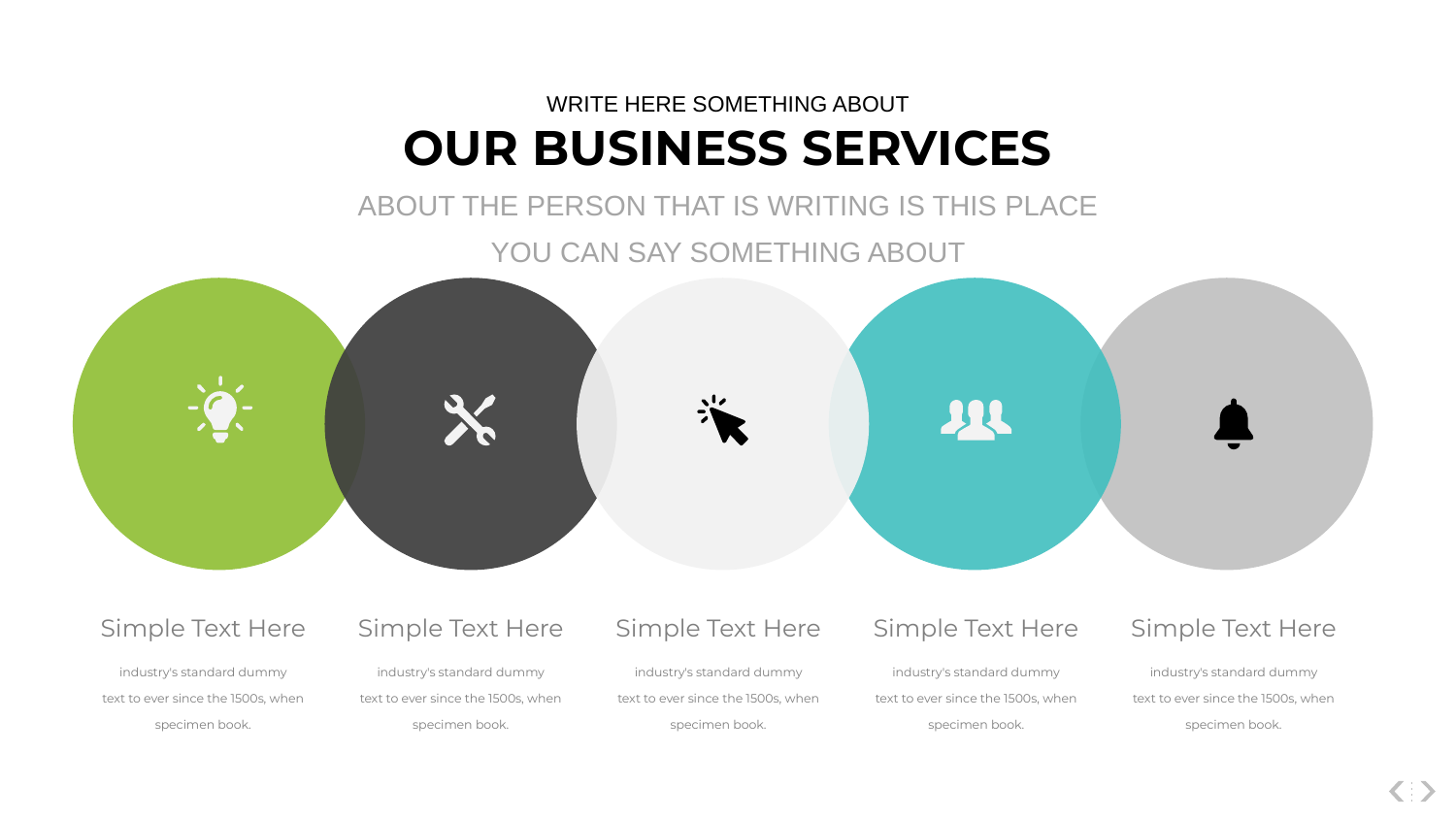

WRITE HERE SOMETHING ABOUT
OUR BUSINESS SERVICES
ABOUT THE PERSON THAT IS WRITING IS THIS PLACE
YOU CAN SAY SOMETHING ABOUT

Simple Text Here
Simple Text Here
Simple Text Here
Simple Text Here
Simple Text Here
industry's standard dummy
text to ever since the 1500s, when
specimen book.
industry's standard dummy
text to ever since the 1500s, when
specimen book.
industry's standard dummy
text to ever since the 1500s, when
specimen book.
industry's standard dummy
text to ever since the 1500s, when
specimen book.
industry's standard dummy
text to ever since the 1500s, when
specimen book.